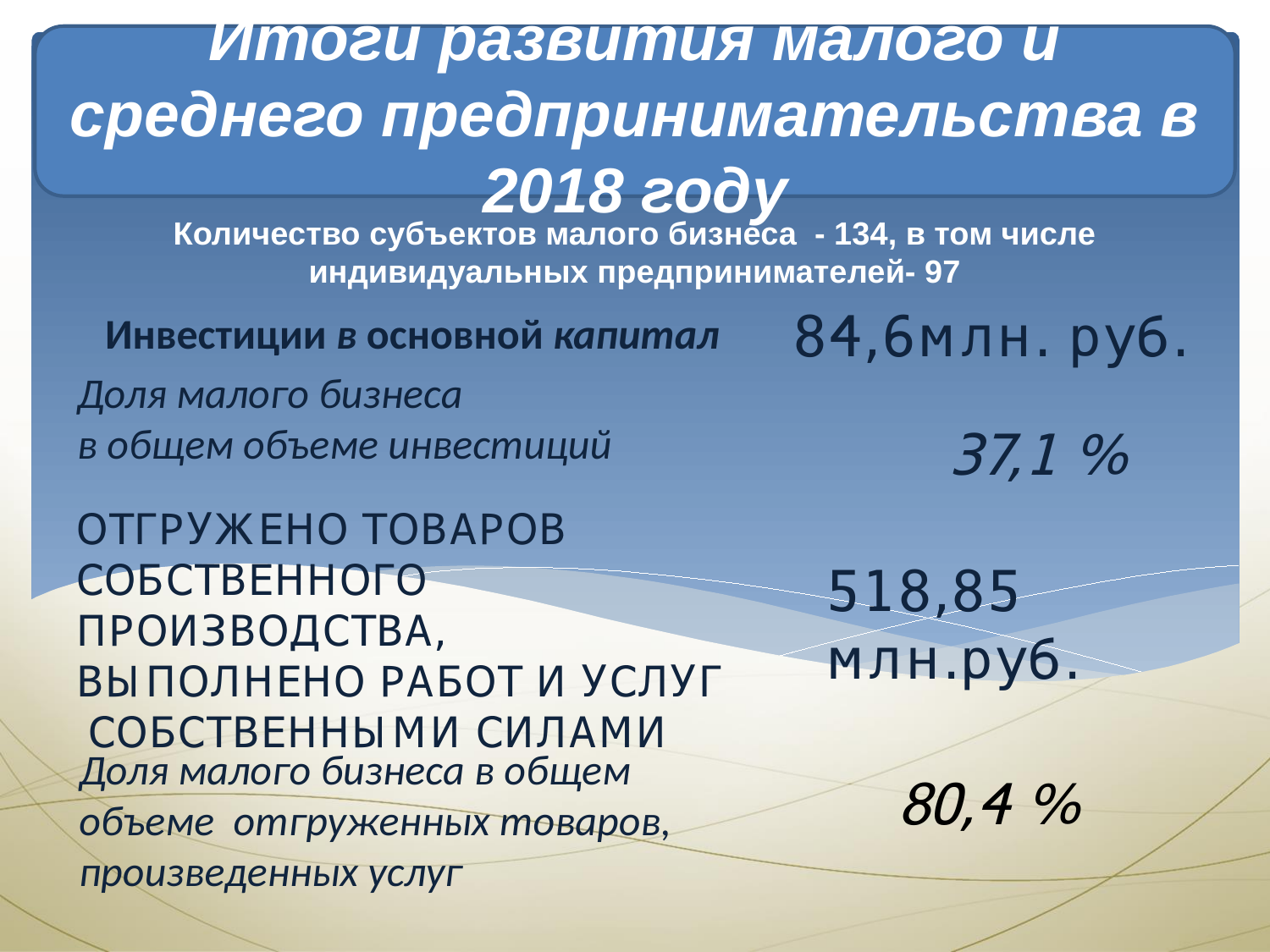

Итоги развития малого и среднего предпринимательства в 2018 году
Количество субъектов малого бизнеса  - 134, в том числе индивидуальных предпринимателей- 97
 84,6млн. руб.
# Инвестиции в основной капитал
Доля малого бизнеса
в общем объеме инвестиций
37,1 %
ОТГРУЖЕНО ТОВАРОВ
СОБСТВЕННОГО ПРОИЗВОДСТВА,
ВЫПОЛНЕНО РАБОТ И УСЛУГ
 СОБСТВЕННЫМИ СИЛАМИ
518,85 млн.руб.
Доля малого бизнеса в общем
объеме  отгруженных товаров,
произведенных услуг
80,4 %